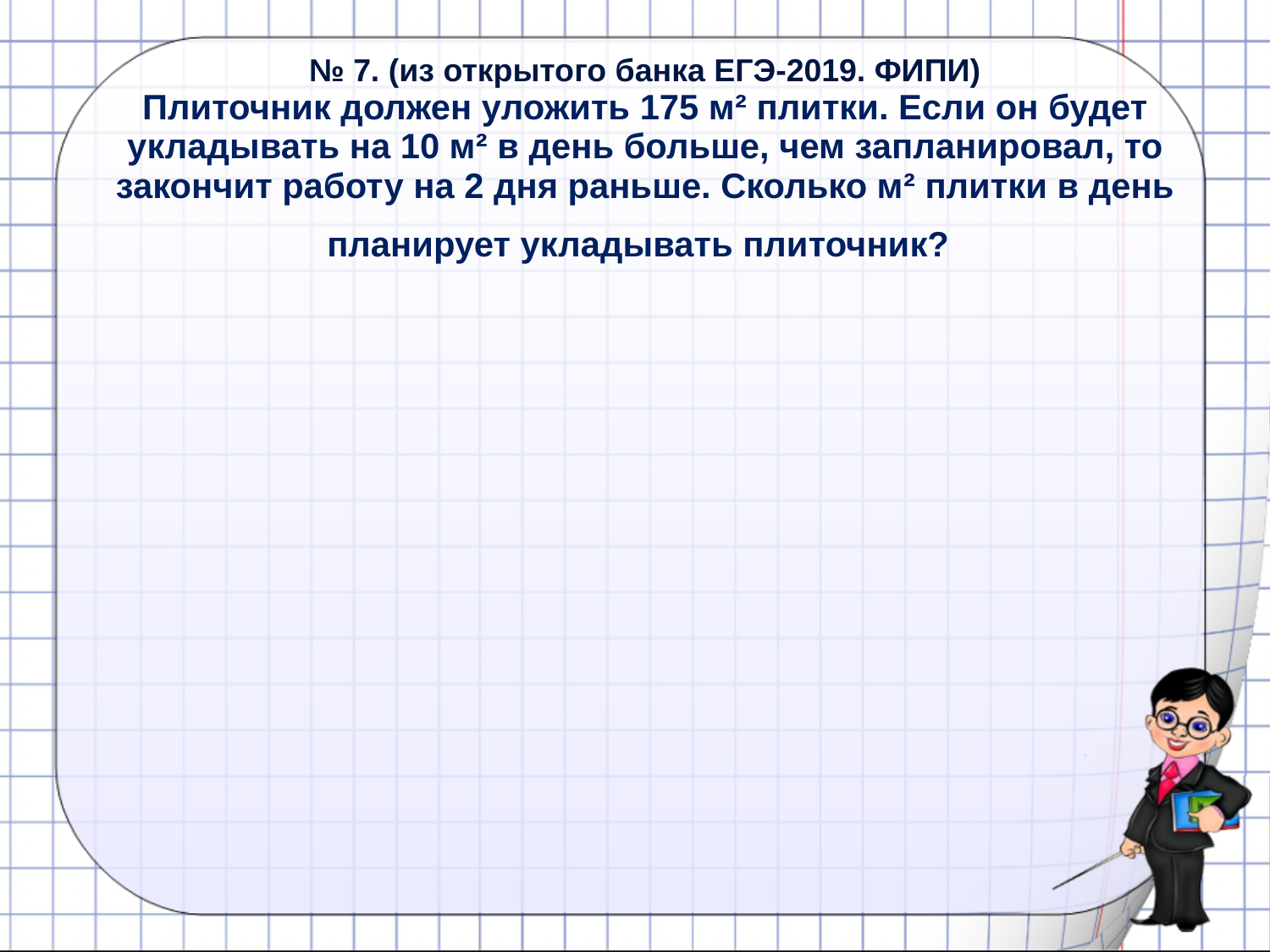

# № 7. (из открытого банка ЕГЭ-2019. ФИПИ) Плиточник должен уложить 175 м² плитки. Если он будет укладывать на 10 м² в день больше, чем запланировал, то закончит работу на 2 дня раньше. Сколько м² плитки в день планирует укладывать плиточник?